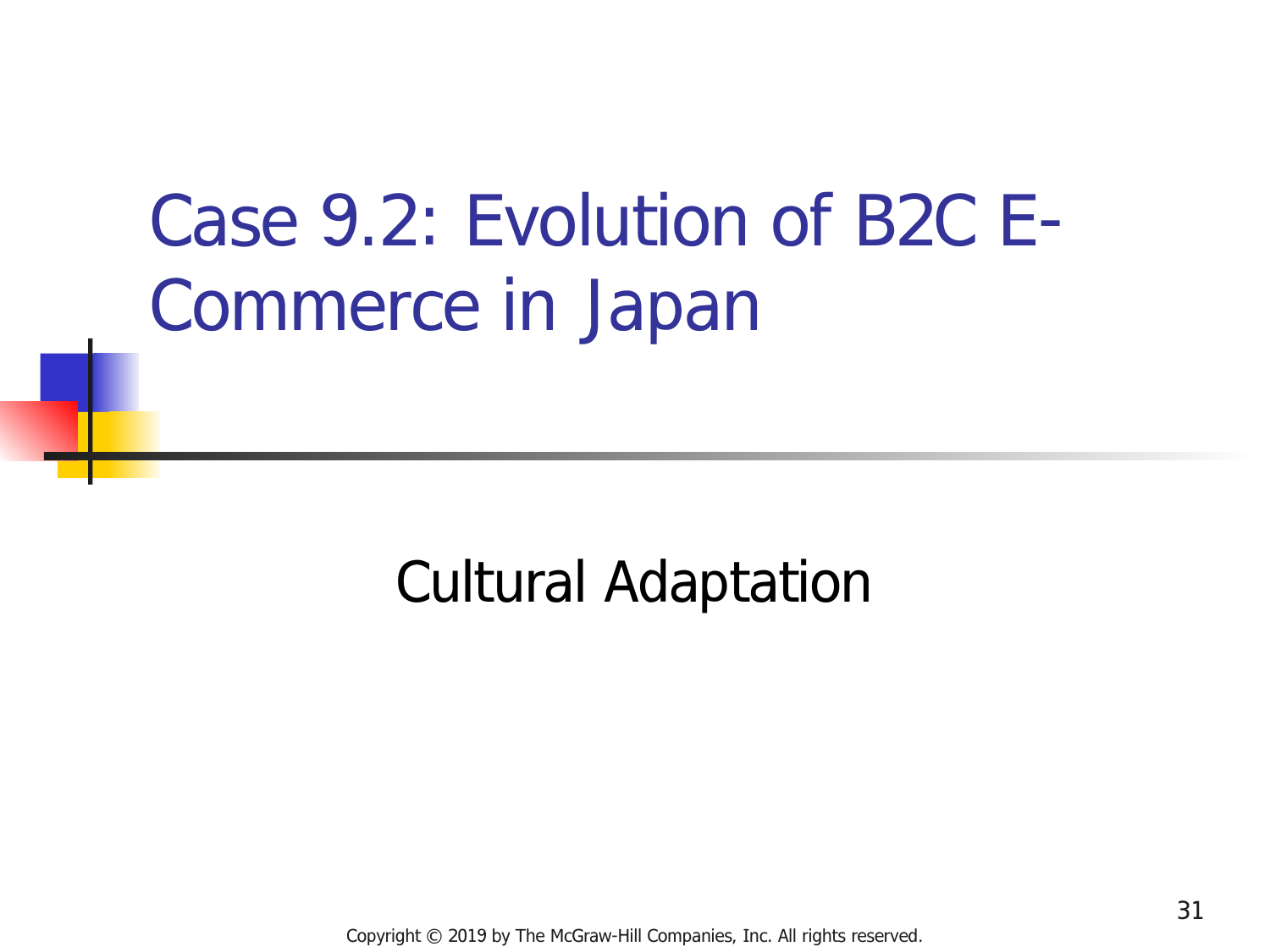

# Case 9.2: Evolution of B2C E-Commerce in Japan
Cultural Adaptation
31
Copyright © 2019 by The McGraw-Hill Companies, Inc. All rights reserved.